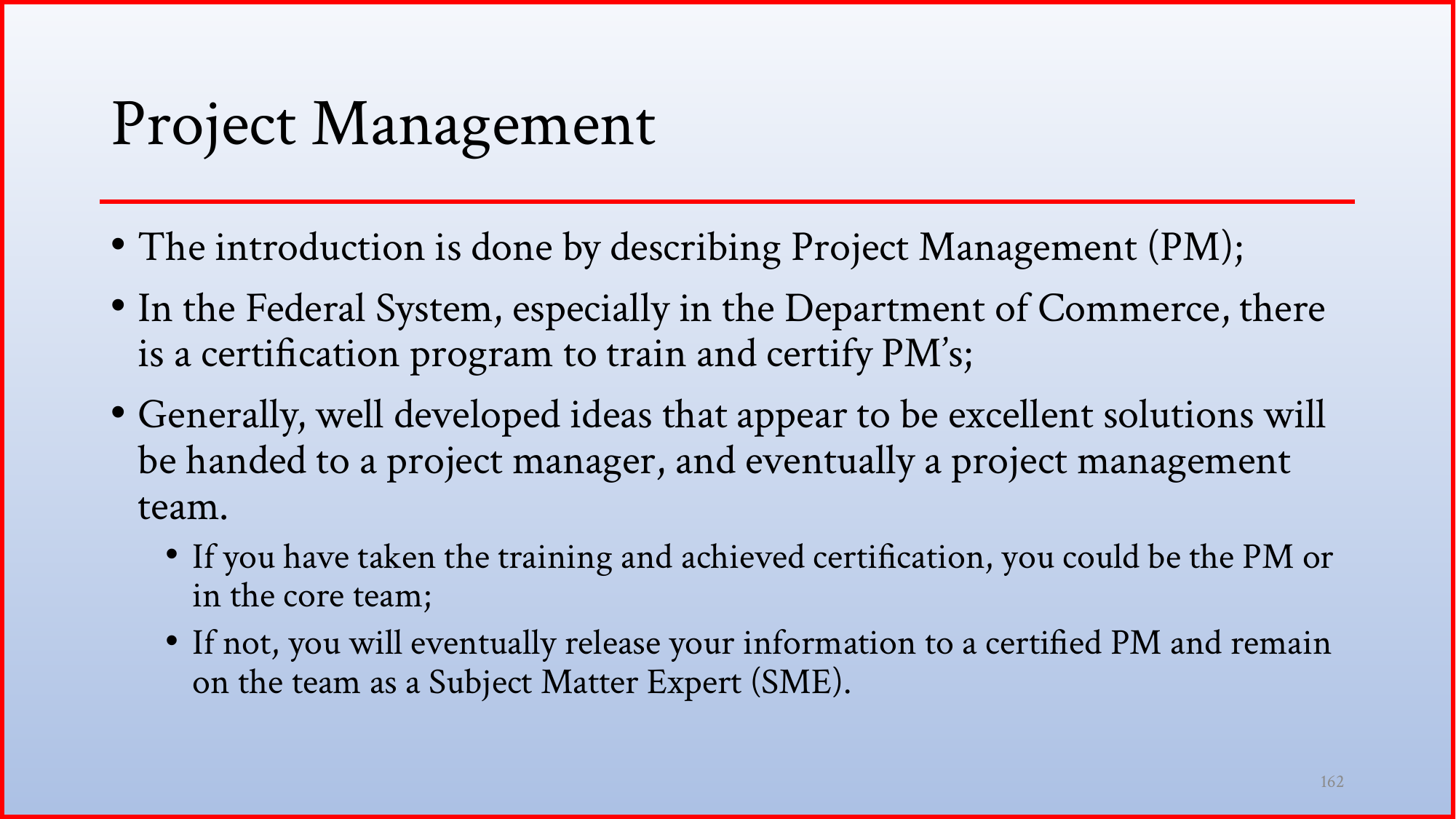

# Project Management
The introduction is done by describing Project Management (PM);
In the Federal System, especially in the Department of Commerce, there is a certification program to train and certify PM’s;
Generally, well developed ideas that appear to be excellent solutions will be handed to a project manager, and eventually a project management team.
If you have taken the training and achieved certification, you could be the PM or in the core team;
If not, you will eventually release your information to a certified PM and remain on the team as a Subject Matter Expert (SME).
162